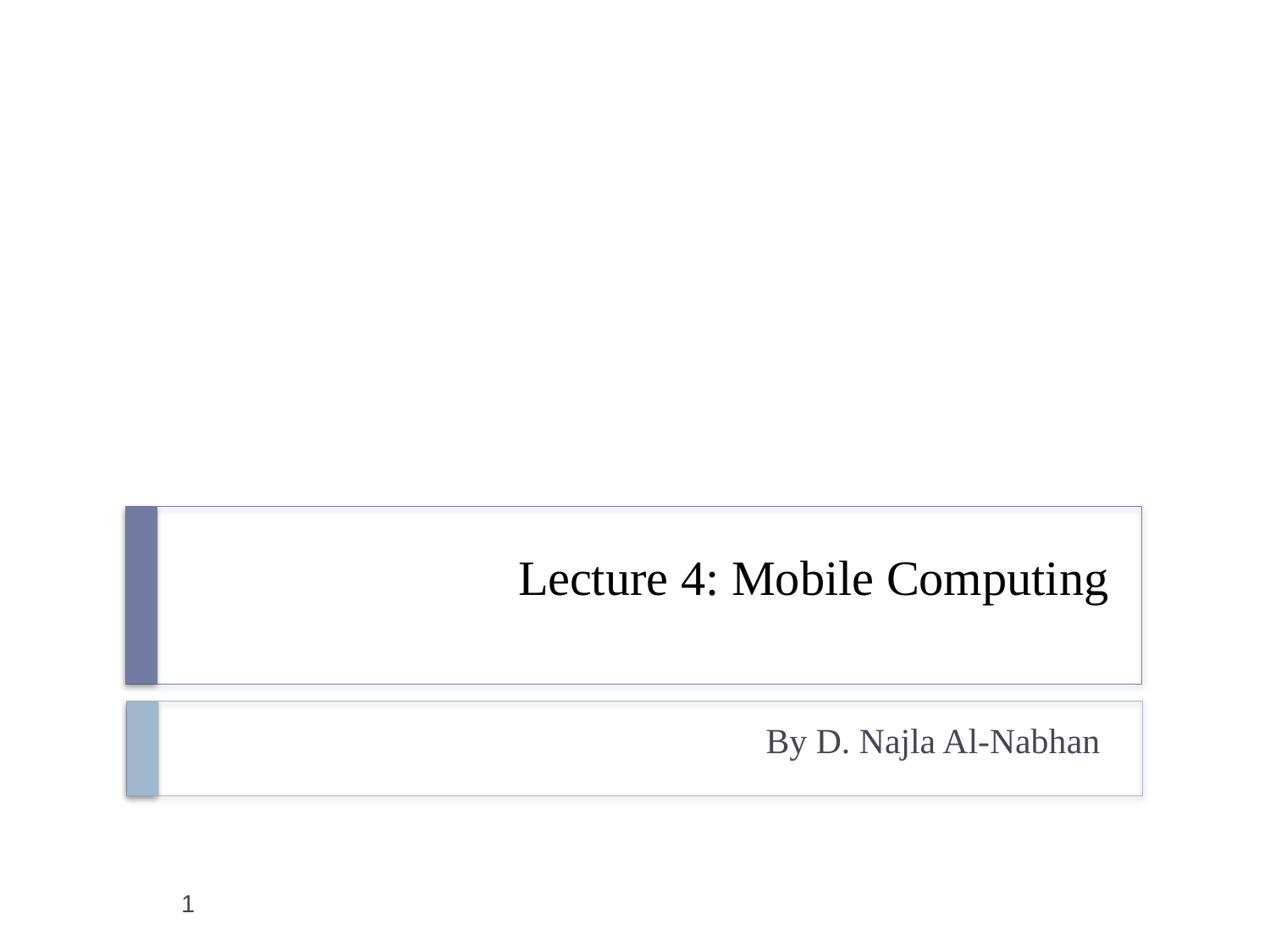

# Lecture 4: Mobile Computing
By D. Najla Al-Nabhan
1